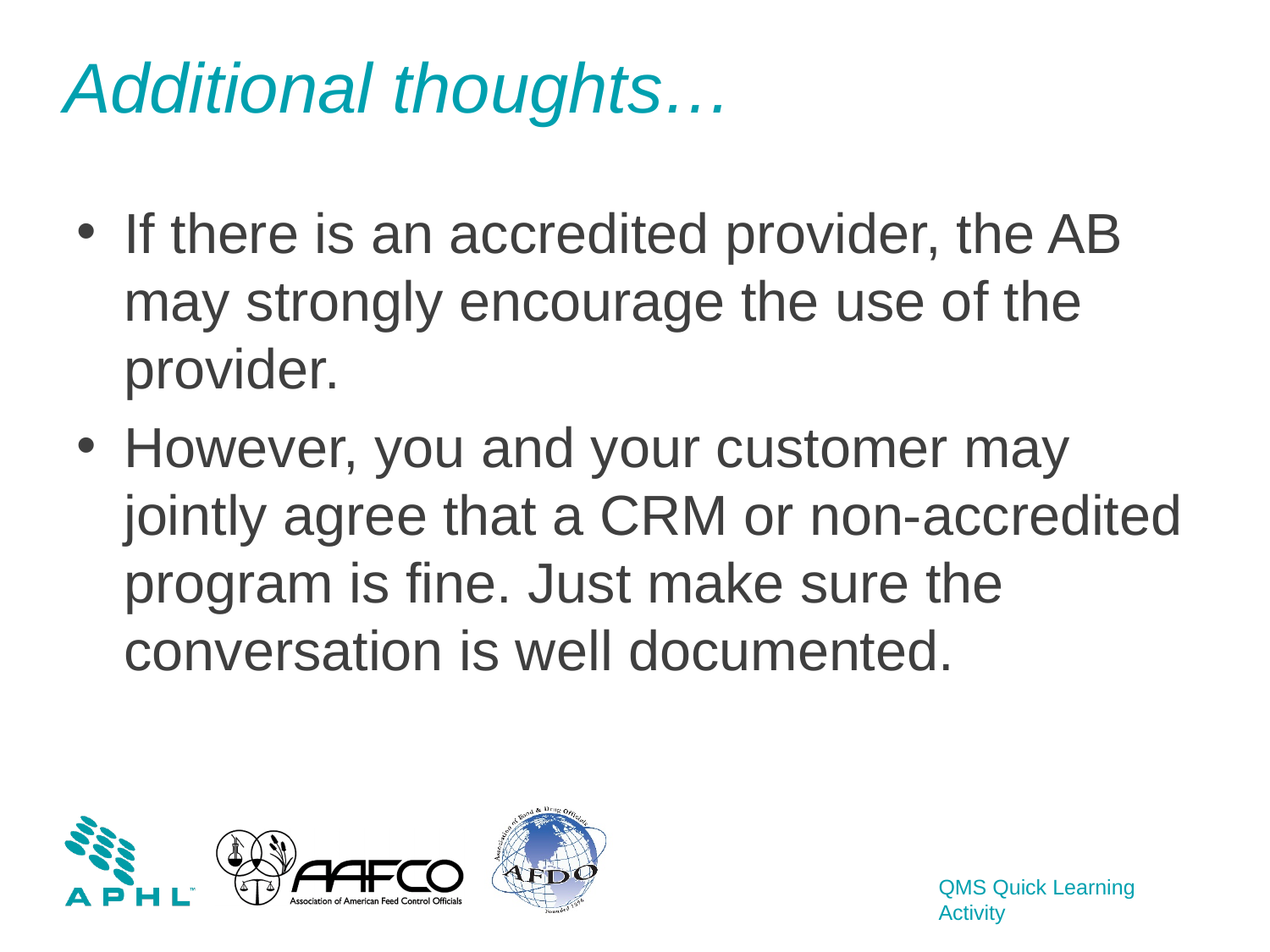

# Additional thoughts…
If there is an accredited provider, the AB may strongly encourage the use of the provider.
However, you and your customer may jointly agree that a CRM or non-accredited program is fine. Just make sure the conversation is well documented.